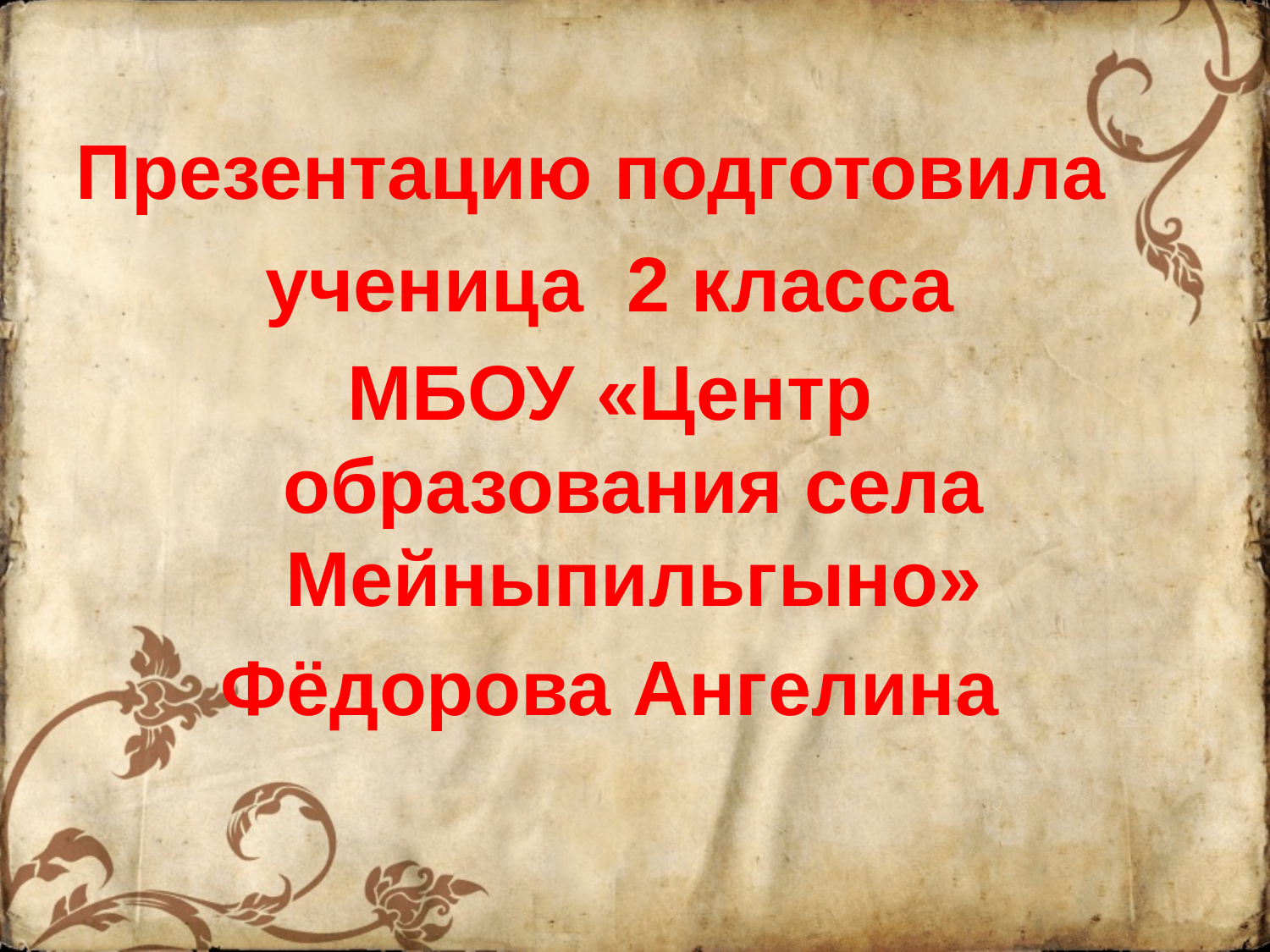

# Презентацию подготовила
ученица  2 класса
МБОУ «Центр образования села Мейныпильгыно»
Фёдорова Ангелина